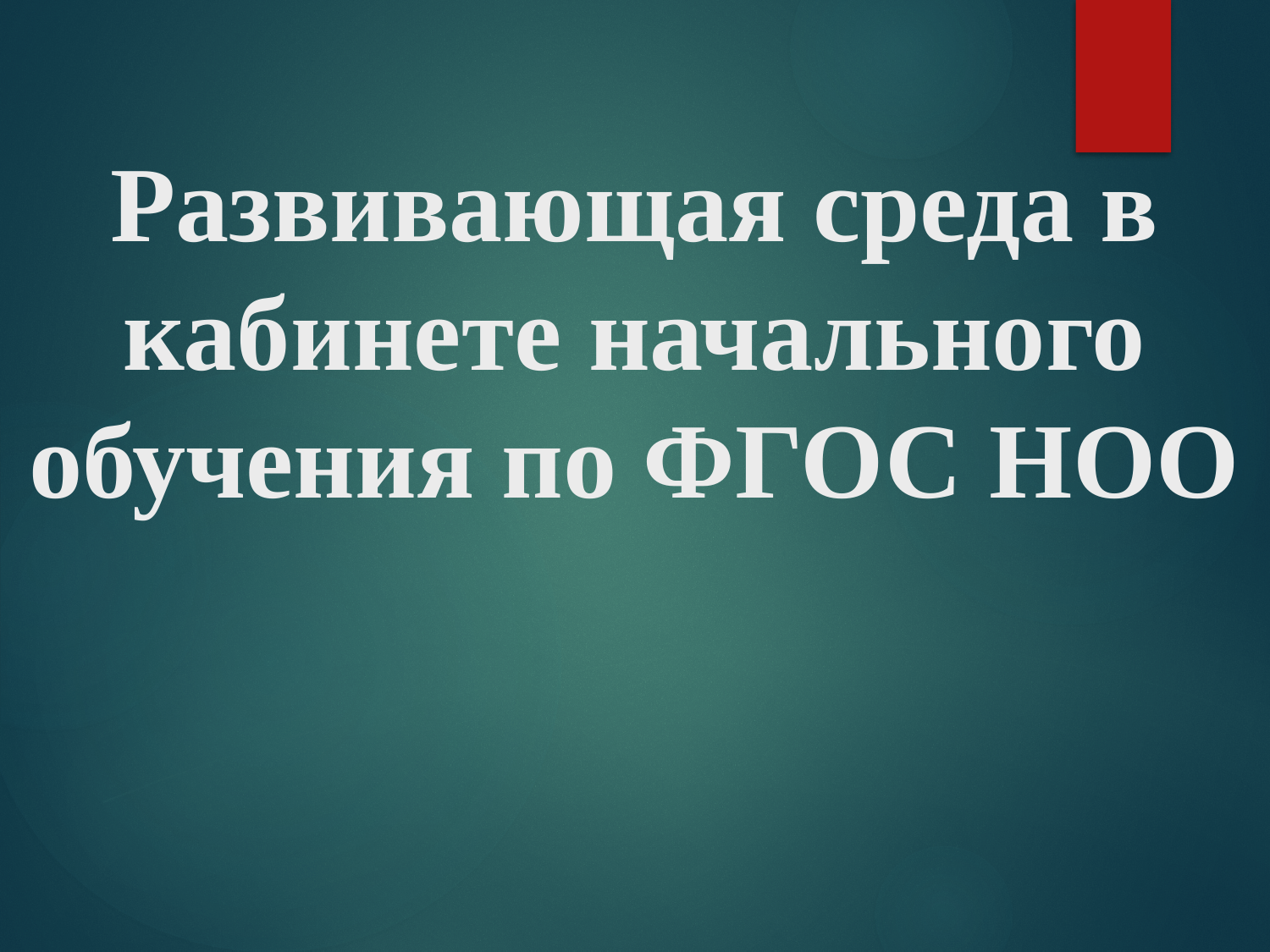

# Развивающая среда в кабинете начального обучения по ФГОС НОО